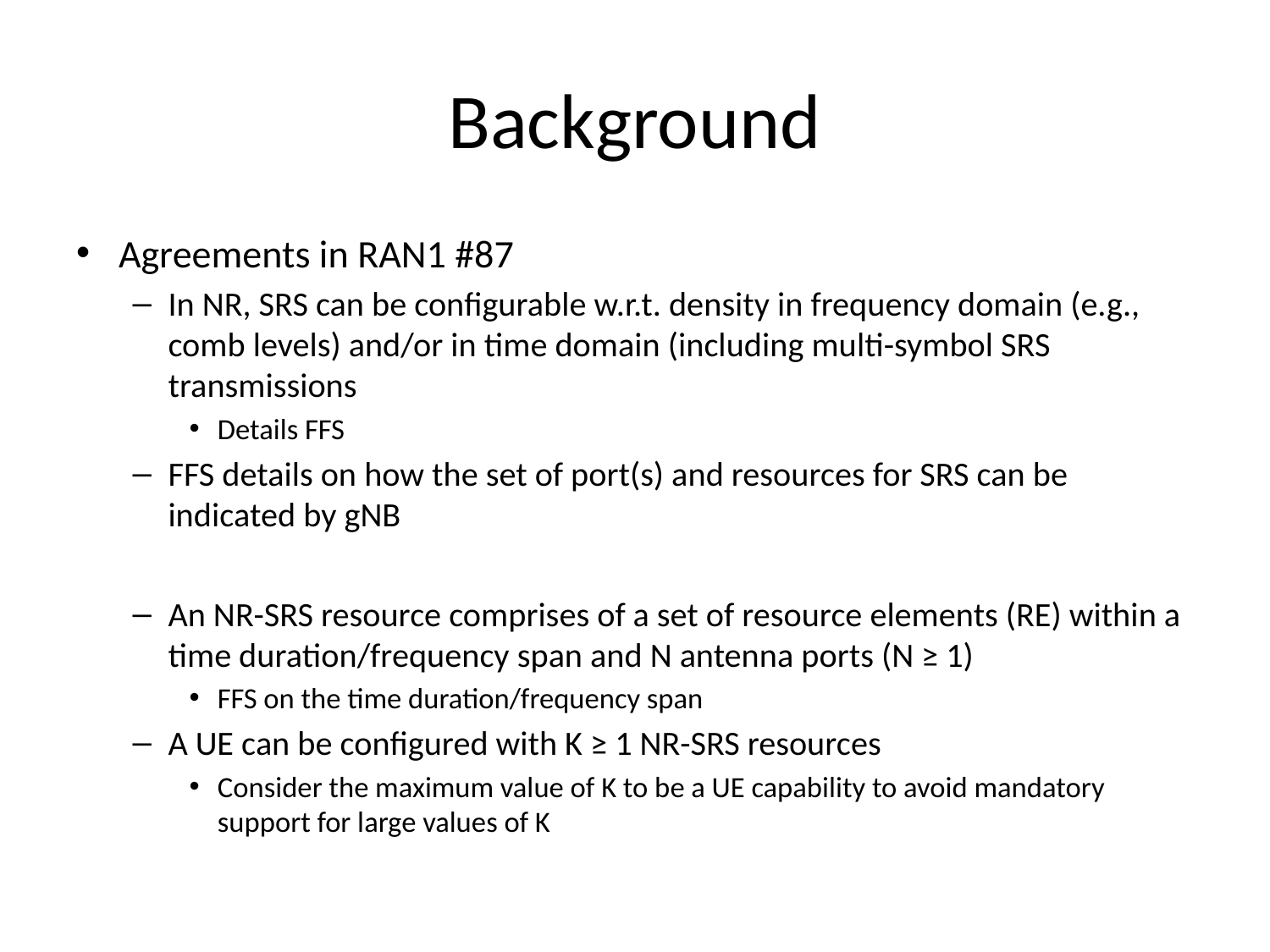

# Background
Agreements in RAN1 #87
In NR, SRS can be configurable w.r.t. density in frequency domain (e.g., comb levels) and/or in time domain (including multi-symbol SRS transmissions
Details FFS
FFS details on how the set of port(s) and resources for SRS can be indicated by gNB

An NR-SRS resource comprises of a set of resource elements (RE) within a time duration/frequency span and N antenna ports (N ≥ 1)
FFS on the time duration/frequency span
A UE can be configured with K ≥ 1 NR-SRS resources
Consider the maximum value of K to be a UE capability to avoid mandatory support for large values of K